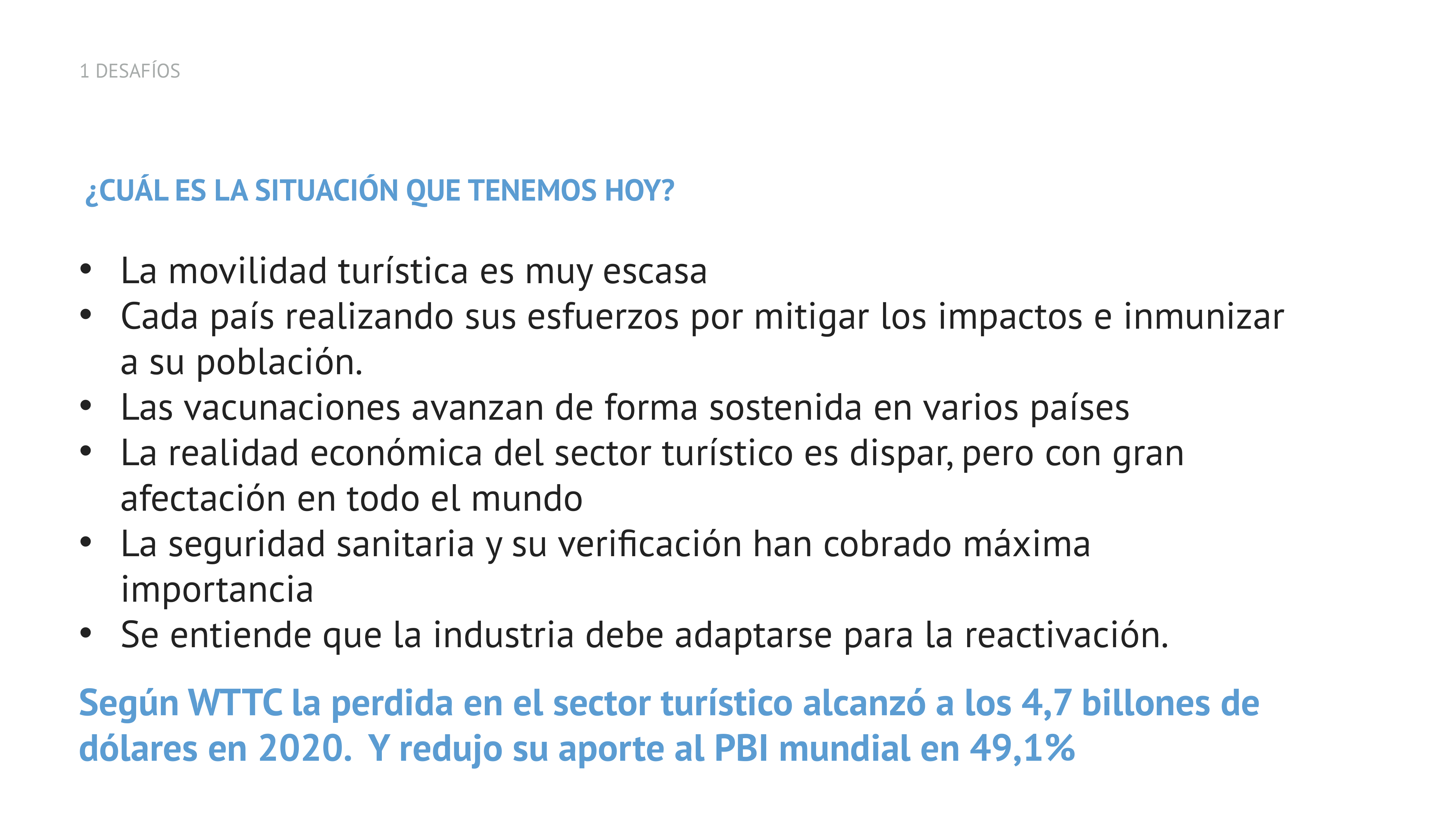

1 Desafíos
¿Cuál es la situación que tenemos hoy?
La movilidad turística es muy escasa
Cada país realizando sus esfuerzos por mitigar los impactos e inmunizar a su población.
Las vacunaciones avanzan de forma sostenida en varios países
La realidad económica del sector turístico es dispar, pero con gran afectación en todo el mundo
La seguridad sanitaria y su verificación han cobrado máxima importancia
Se entiende que la industria debe adaptarse para la reactivación.

Según WTTC la perdida en el sector turístico alcanzó a los 4,7 billones de dólares en 2020.  Y redujo su aporte al PBI mundial en 49,1%